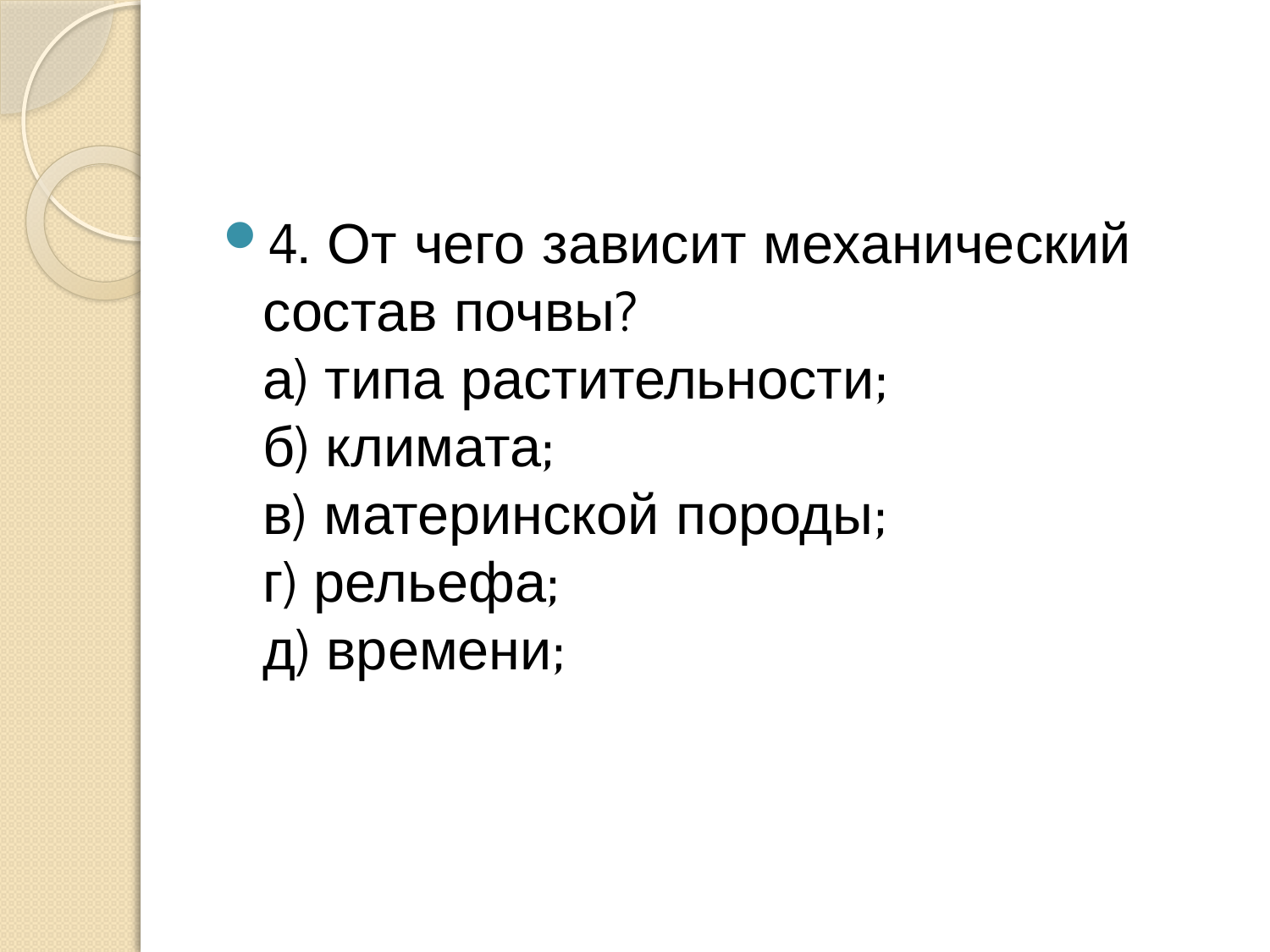

4. От чего зависит механический состав почвы?
а) типа растительности;
б) климата;
в) материнской породы;
г) рельефа;
д) времени;